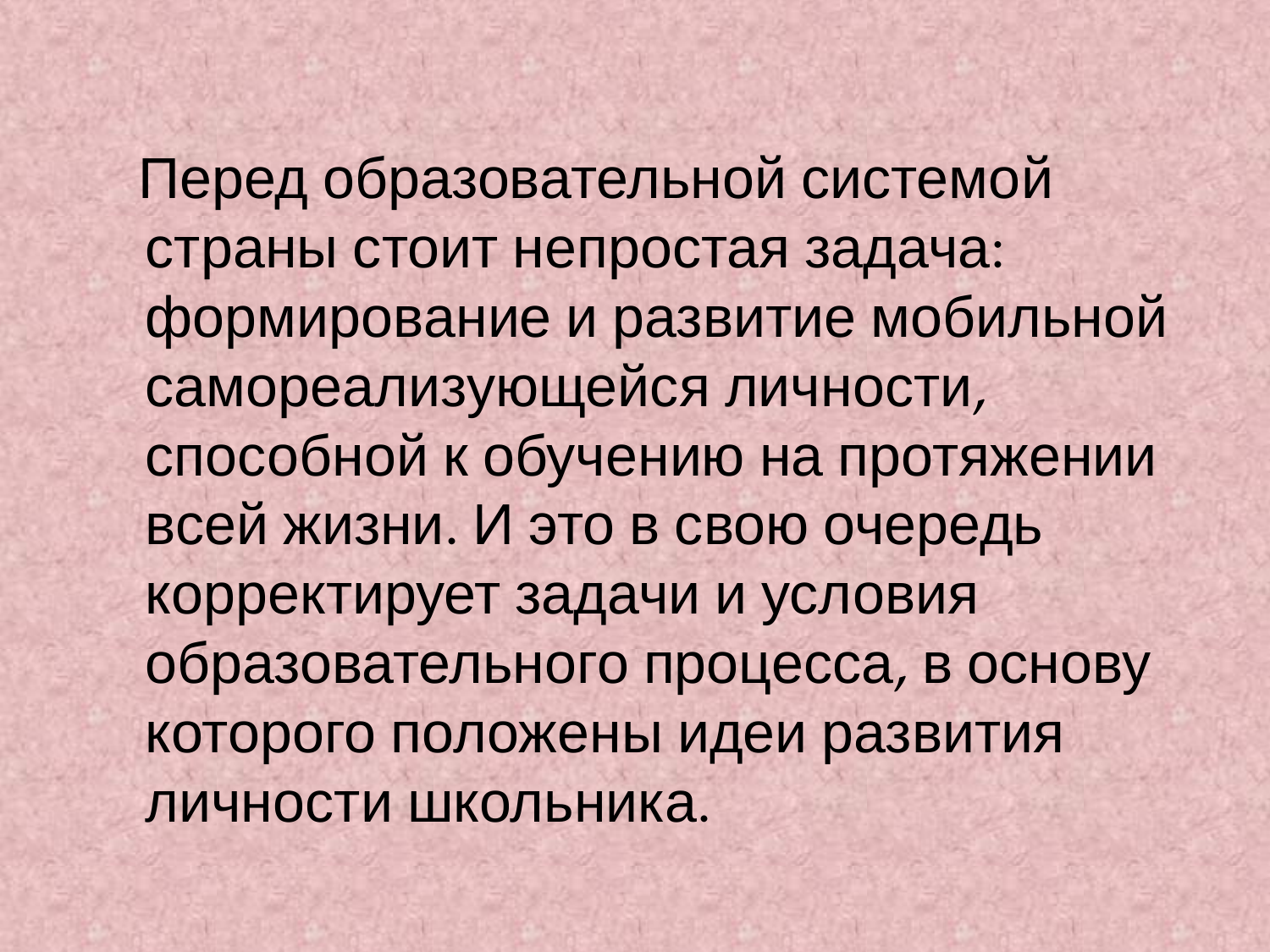

#

    Перед образовательной системой страны стоит непростая задача: формирование и развитие мобильной самореализующейся личности, способной к обучению на протяжении всей жизни. И это в свою очередь корректирует задачи и условия образовательного процесса, в основу которого положены идеи развития личности школьника.